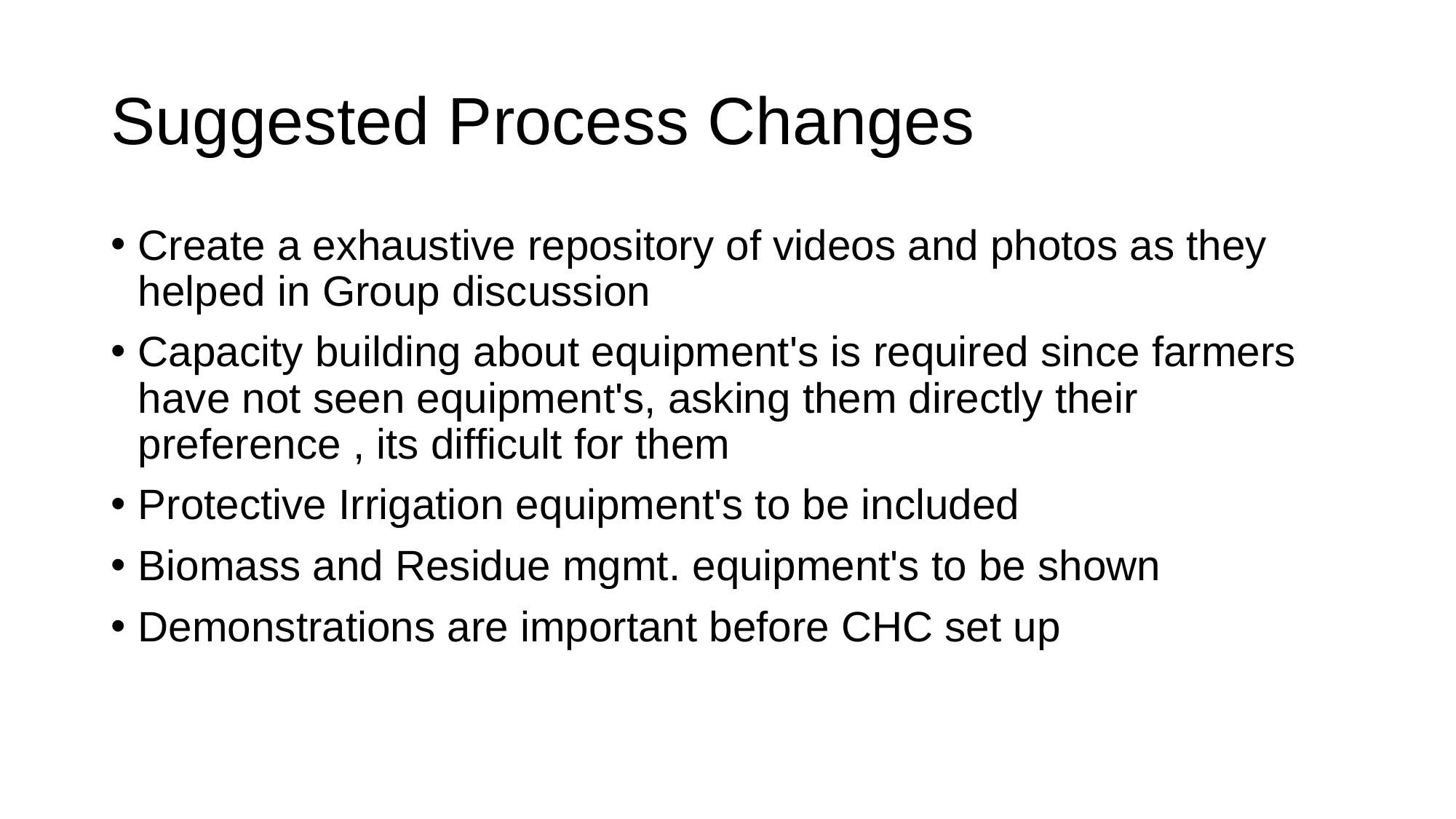

# Suggested Process Changes
Create a exhaustive repository of videos and photos as they helped in Group discussion
Capacity building about equipment's is required since farmers have not seen equipment's, asking them directly their preference , its difficult for them
Protective Irrigation equipment's to be included
Biomass and Residue mgmt. equipment's to be shown
Demonstrations are important before CHC set up